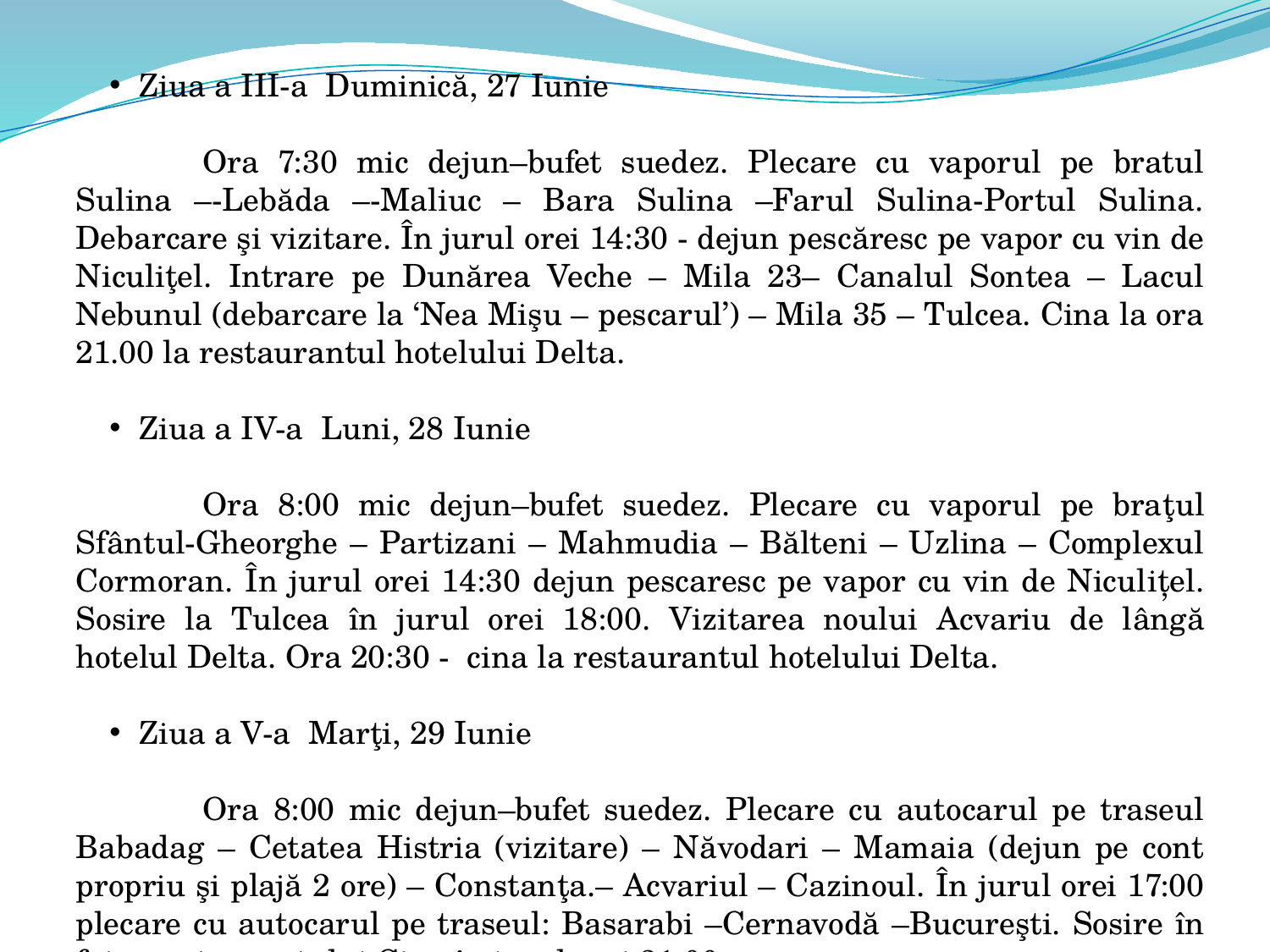

Ziua a III-a  Duminică, 27 Iunie

	Ora 7:30 mic dejun–bufet suedez. Plecare cu vaporul pe bratul Sulina –-Lebăda –-Maliuc – Bara Sulina –Farul Sulina-Portul Sulina. Debarcare şi vizitare. În jurul orei 14:30 - dejun pescăresc pe vapor cu vin de Niculiţel. Intrare pe Dunărea Veche – Mila 23– Canalul Sontea – Lacul Nebunul (debarcare la ‘Nea Mişu – pescarul’) – Mila 35 – Tulcea. Cina la ora 21.00 la restaurantul hotelului Delta.

Ziua a IV-a  Luni, 28 Iunie

	Ora 8:00 mic dejun–bufet suedez. Plecare cu vaporul pe braţul Sfântul-Gheorghe – Partizani – Mahmudia – Bălteni – Uzlina – Complexul Cormoran. În jurul orei 14:30 dejun pescaresc pe vapor cu vin de Niculiţel. Sosire la Tulcea în jurul orei 18:00. Vizitarea noului Acvariu de lângă hotelul Delta. Ora 20:30 -  cina la restaurantul hotelului Delta.

Ziua a V-a  Marţi, 29 Iunie

	Ora 8:00 mic dejun–bufet suedez. Plecare cu autocarul pe traseul Babadag – Cetatea Histria (vizitare) – Năvodari – Mamaia (dejun pe cont propriu şi plajă 2 ore) – Constanţa.– Acvariul – Cazinoul. În jurul orei 17:00 plecare cu autocarul pe traseul: Basarabi –Cernavodă –Bucureşti. Sosire în faţa  restaurantului Cina în jurul orei 21:00.